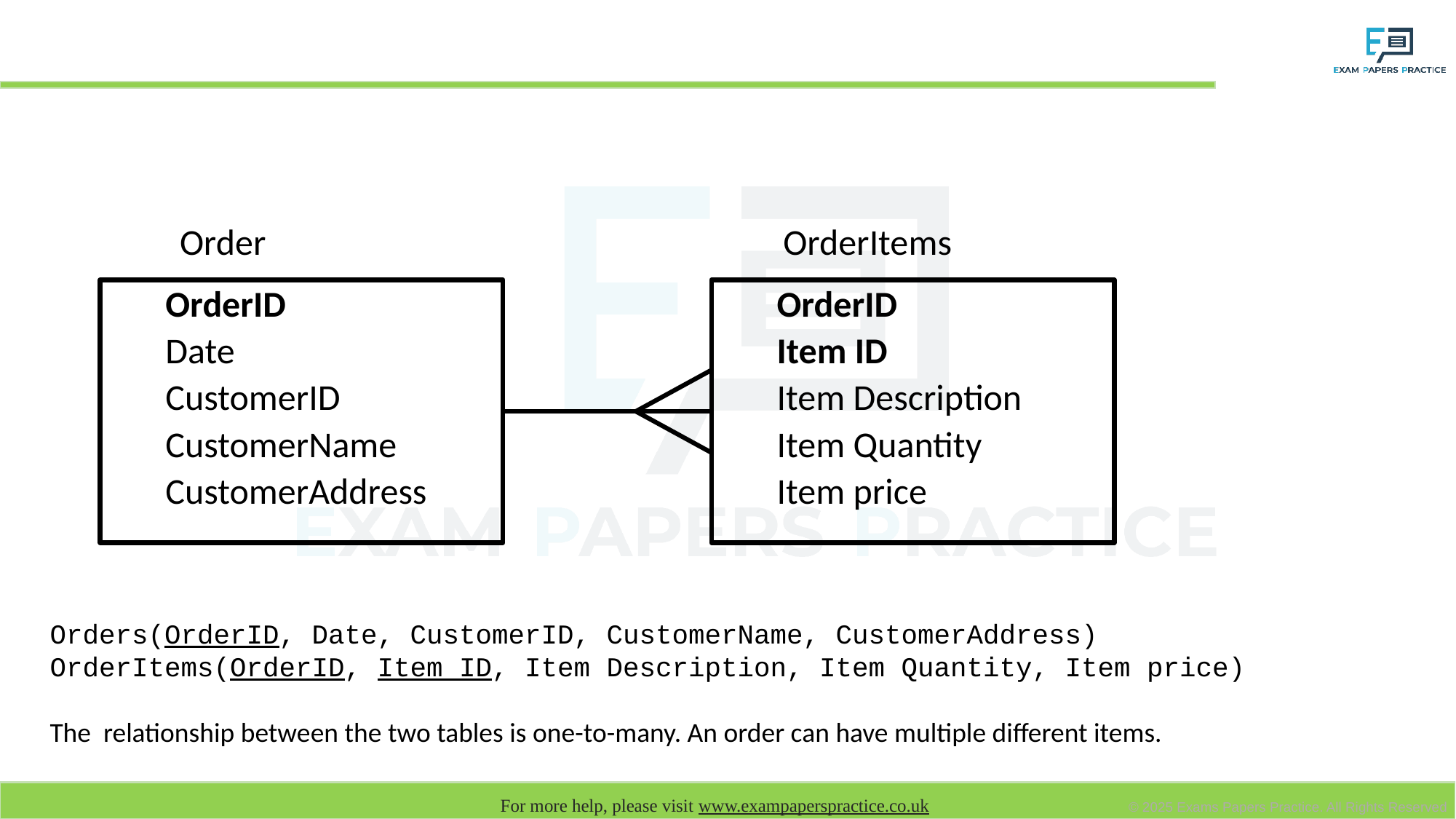

# 1NF – Two tables
OrderItems
Order
OrderID
Date
CustomerID
CustomerName
CustomerAddress

OrderID
Item ID
Item Description
Item Quantity
Item price

Orders(OrderID, Date, CustomerID, CustomerName, CustomerAddress)
OrderItems(OrderID, Item ID, Item Description, Item Quantity, Item price)

The  relationship between the two tables is one-to-many. An order can have multiple different items.